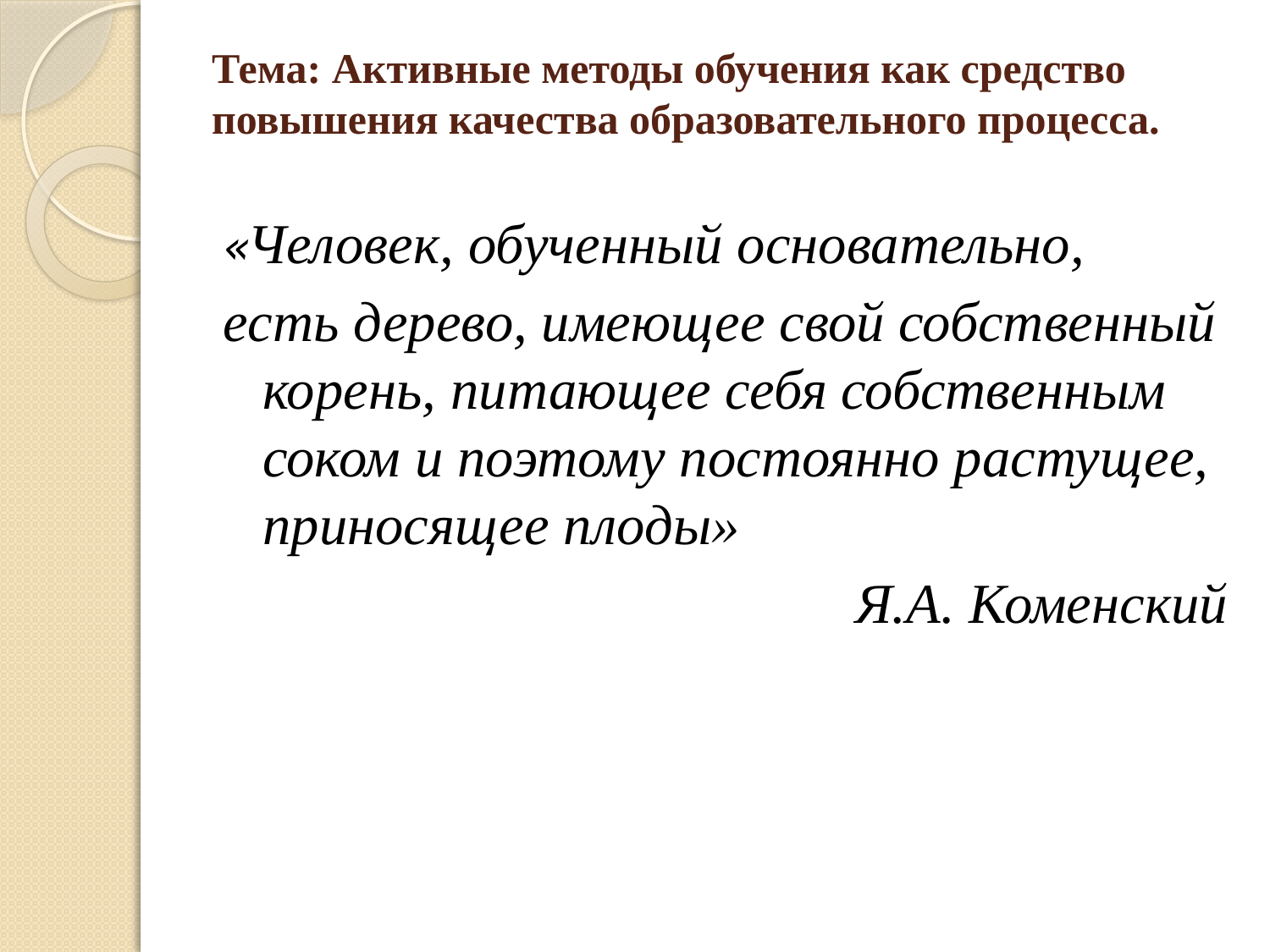

# Тема: Активные методы обучения как средство повышения качества образовательного процесса.
«Человек, обученный основательно,
есть дерево, имеющее свой собственный корень, питающее себя собственным соком и поэтому постоянно растущее, приносящее плоды»
Я.А. Коменский